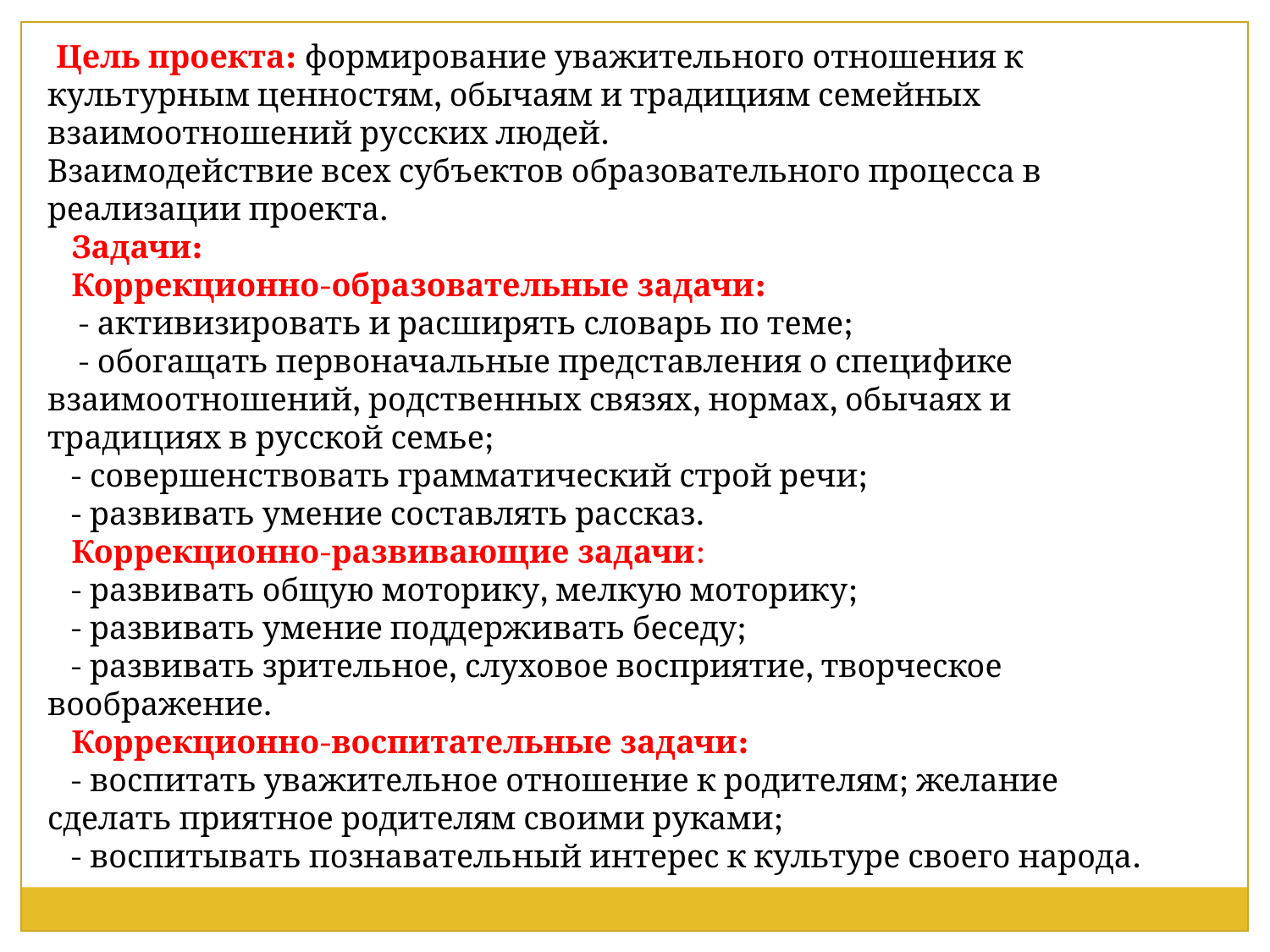

Цель проекта: формирование уважительного отношения к культурным ценностям, обычаям и традициям семейных взаимоотношений русских людей.
Взаимодействие всех субъектов образовательного процесса в реализации проекта.
   Задачи:
   Коррекционно-образовательные задачи:
    - активизировать и расширять словарь по теме;
    - обогащать первоначальные представления о специфике взаимоотношений, родственных связях, нормах, обычаях и традициях в русской семье;
   - совершенствовать грамматический строй речи;
   - развивать умение составлять рассказ.
   Коррекционно-развивающие задачи:
   - развивать общую моторику, мелкую моторику;
   - развивать умение поддерживать беседу;
   - развивать зрительное, слуховое восприятие, творческое воображение.
   Коррекционно-воспитательные задачи:
   - воспитать уважительное отношение к родителям; желание сделать приятное родителям своими руками;
   - воспитывать познавательный интерес к культуре своего народа.